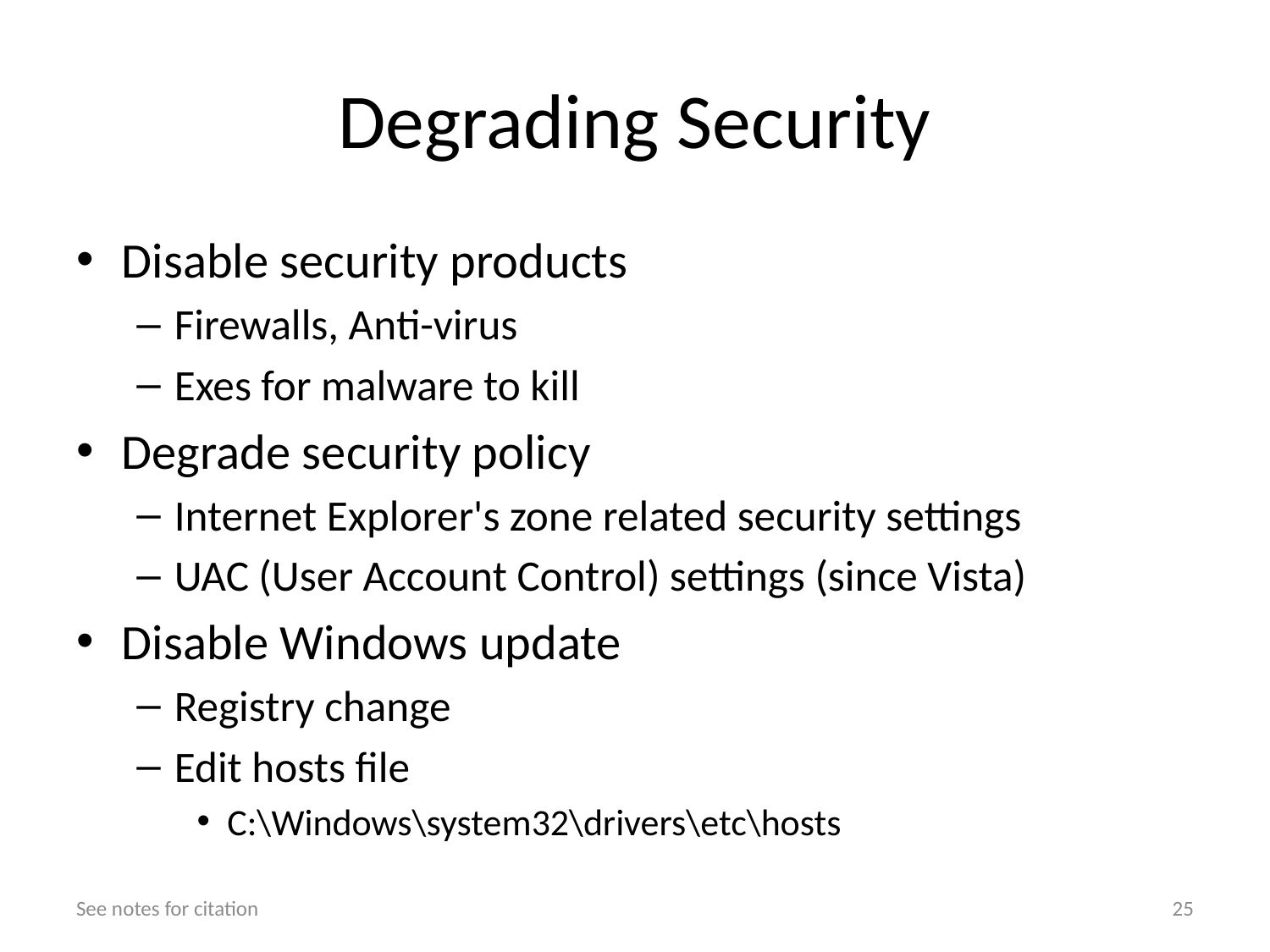

# Degrading Security
Disable security products
Firewalls, Anti-virus
Exes for malware to kill
Degrade security policy
Internet Explorer's zone related security settings
UAC (User Account Control) settings (since Vista)
Disable Windows update
Registry change
Edit hosts file
C:\Windows\system32\drivers\etc\hosts
See notes for citation
25